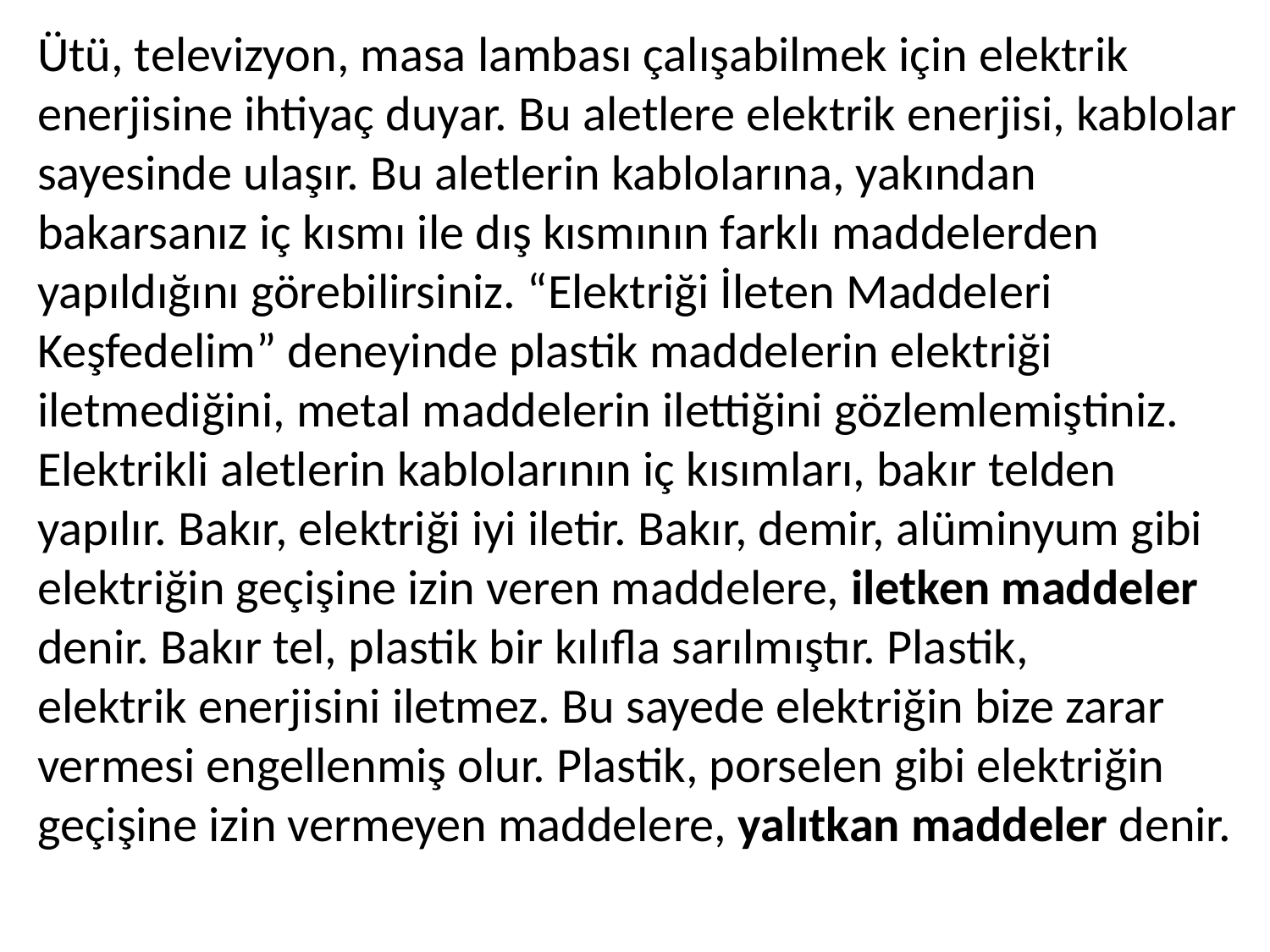

Ütü, televizyon, masa lambası çalışabilmek için elektrik enerjisine ihtiyaç duyar. Bu aletlere elektrik enerjisi, kablolar sayesinde ulaşır. Bu aletlerin kablolarına, yakından bakarsanız iç kısmı ile dış kısmının farklı maddelerden yapıldığını görebilirsiniz. “Elektriği İleten Maddeleri Keşfedelim” deneyinde plastik maddelerin elektriği iletmediğini, metal maddelerin ilettiğini gözlemlemiştiniz. Elektrikli aletlerin kablolarının iç kısımları, bakır telden yapılır. Bakır, elektriği iyi iletir. Bakır, demir, alüminyum gibi elektriğin geçişine izin veren maddelere, iletken maddeler denir. Bakır tel, plastik bir kılıfla sarılmıştır. Plastik,
elektrik enerjisini iletmez. Bu sayede elektriğin bize zarar vermesi engellenmiş olur. Plastik, porselen gibi elektriğin geçişine izin vermeyen maddelere, yalıtkan maddeler denir.